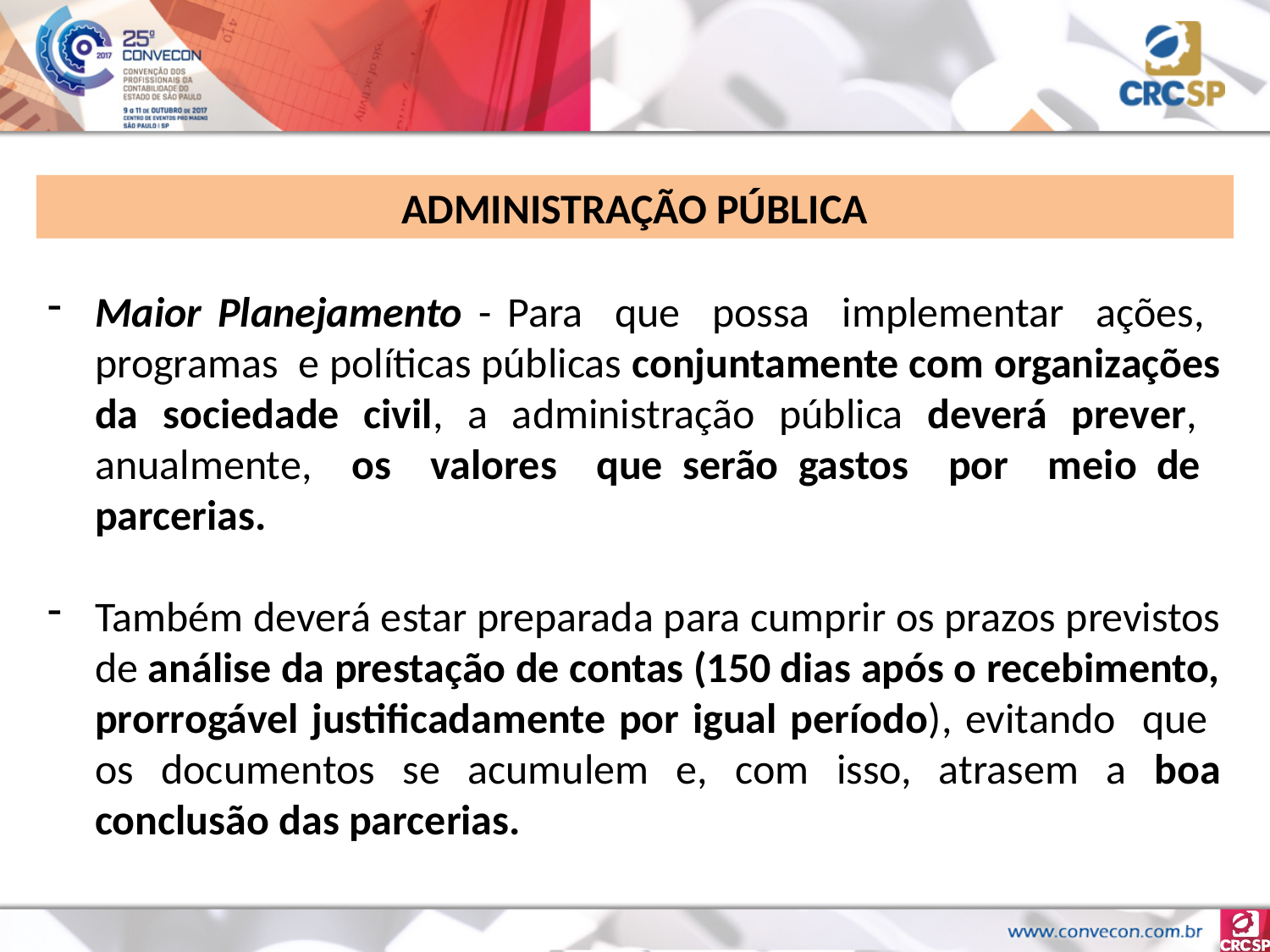

ADMINISTRAÇÃO PÚBLICA

Maior Planejamento - Para  que  possa  implementar  ações,  programas  e políticas públicas conjuntamente com organizações da sociedade civil, a administração pública deverá prever,  anualmente,  os  valores  que serão gastos  por  meio de  parcerias.

Também deverá estar preparada para cumprir os prazos previstos de análise da prestação de contas (150 dias após o recebimento, prorrogável justificadamente por igual período), evitando  que  os documentos se acumulem e, com isso, atrasem a boa conclusão das parcerias.